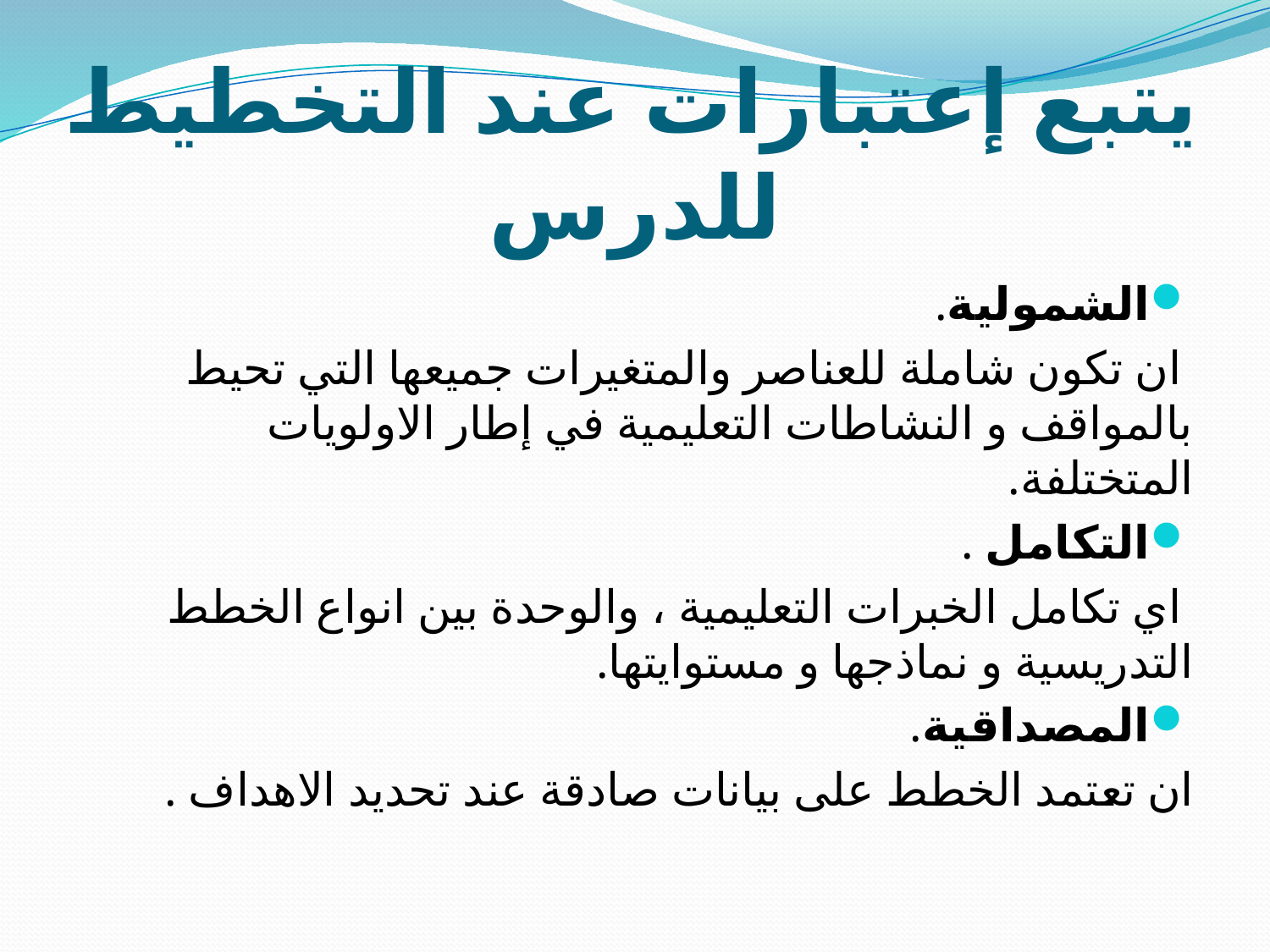

# يتبع إعتبارات عند التخطيط للدرس
الشمولية.
 ان تكون شاملة للعناصر والمتغيرات جميعها التي تحيط بالمواقف و النشاطات التعليمية في إطار الاولويات المتختلفة.
التكامل .
 اي تكامل الخبرات التعليمية ، والوحدة بين انواع الخطط التدريسية و نماذجها و مستوايتها.
المصداقية.
ان تعتمد الخطط على بيانات صادقة عند تحديد الاهداف .